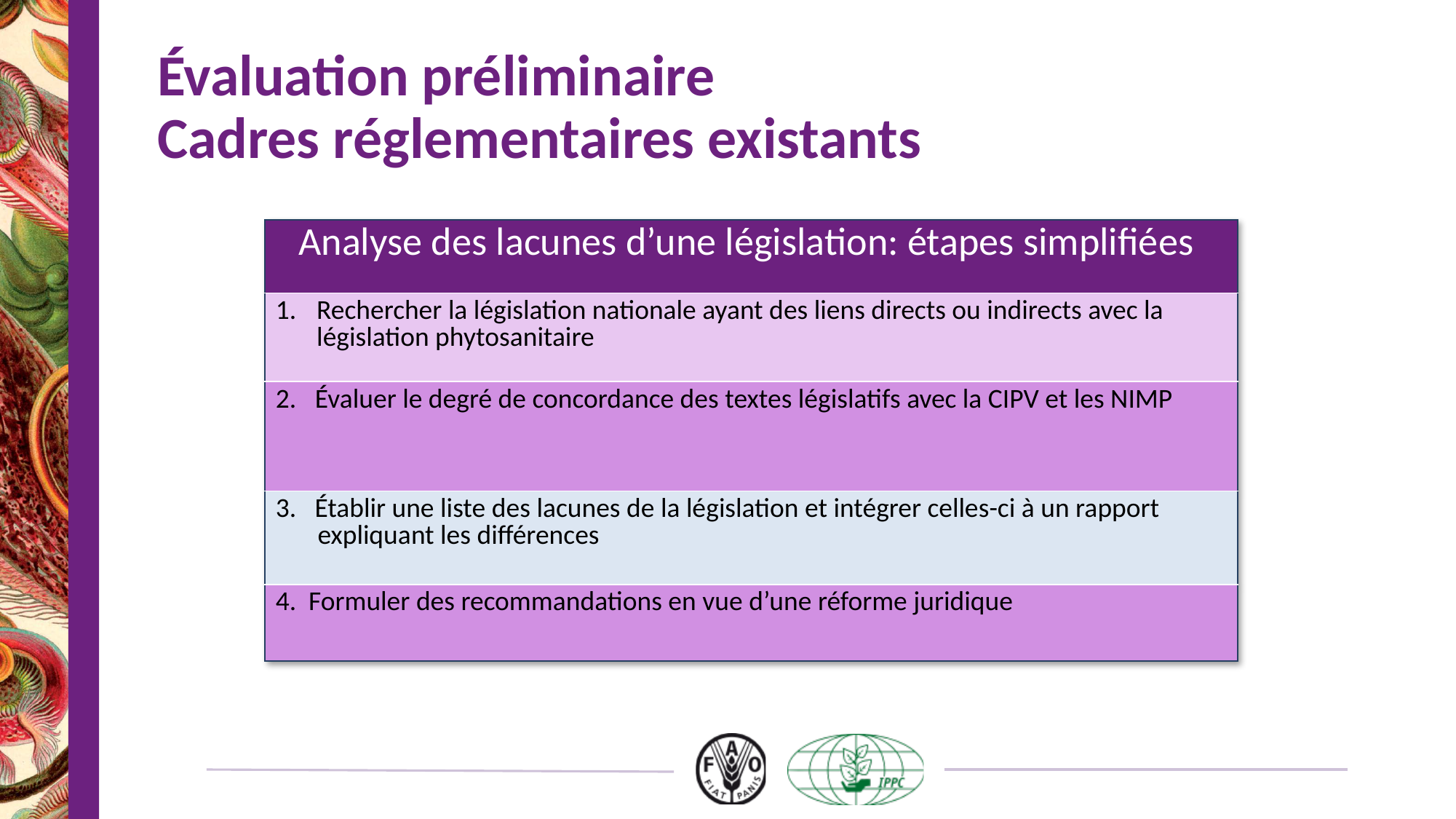

Évaluation préliminaire
Cadres réglementaires existants
| Analyse des lacunes d’une législation: étapes simplifiées |
| --- |
| Rechercher la législation nationale ayant des liens directs ou indirects avec la législation phytosanitaire |
| 2. Évaluer le degré de concordance des textes législatifs avec la CIPV et les NIMP |
| 3. Établir une liste des lacunes de la législation et intégrer celles-ci à un rapport expliquant les différences |
| 4. Formuler des recommandations en vue d’une réforme juridique |